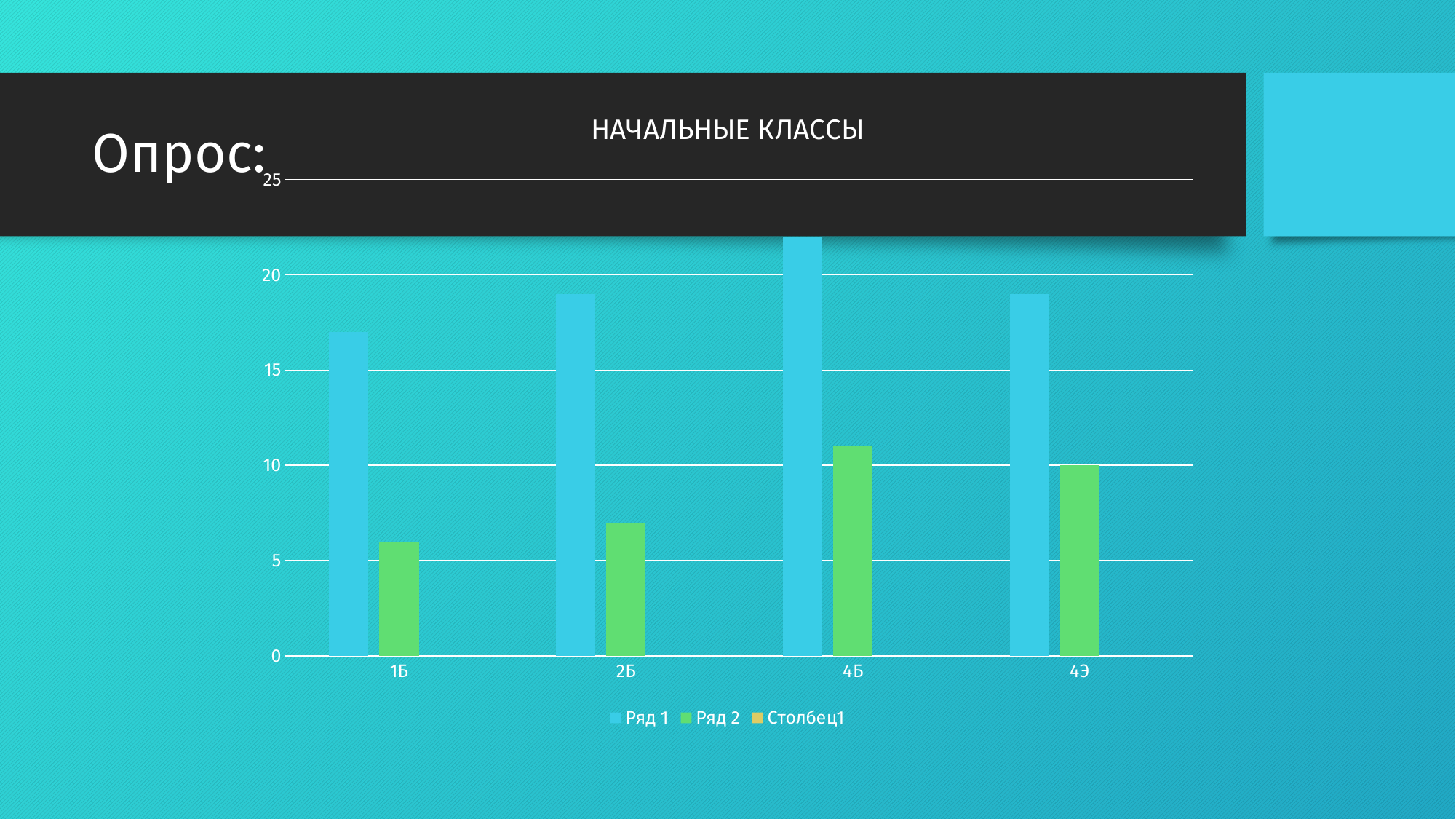

### Chart: НАЧАЛЬНЫЕ КЛАССЫ

| Category | Ряд 1 | Ряд 2 | Столбец1 |
|---|---|---|---|
| 1Б | 17.0 | 6.0 | None |
| 2Б | 19.0 | 7.0 | None |
| 4Б | 22.0 | 11.0 | None |
| 4Э | 19.0 | 10.0 | None |
# Опрос: